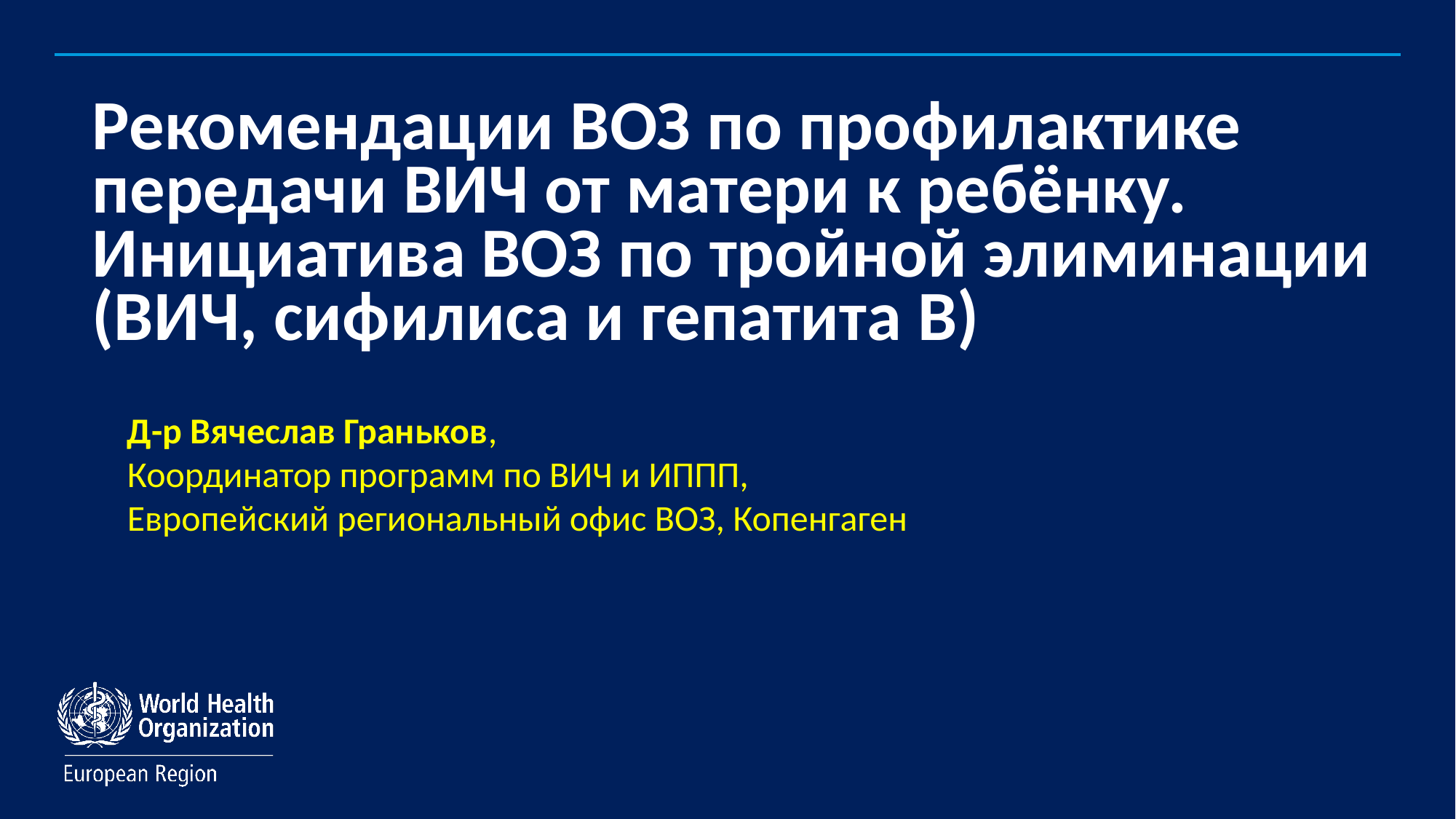

# Рекомендации ВОЗ по профилактике передачи ВИЧ от матери к ребёнку. Инициатива ВОЗ по тройной элиминации (ВИЧ, сифилиса и гепатита В)
Д-р Вячеслав Граньков,
Координатор программ по ВИЧ и ИППП,
Европейский региональный офис ВОЗ, Копенгаген